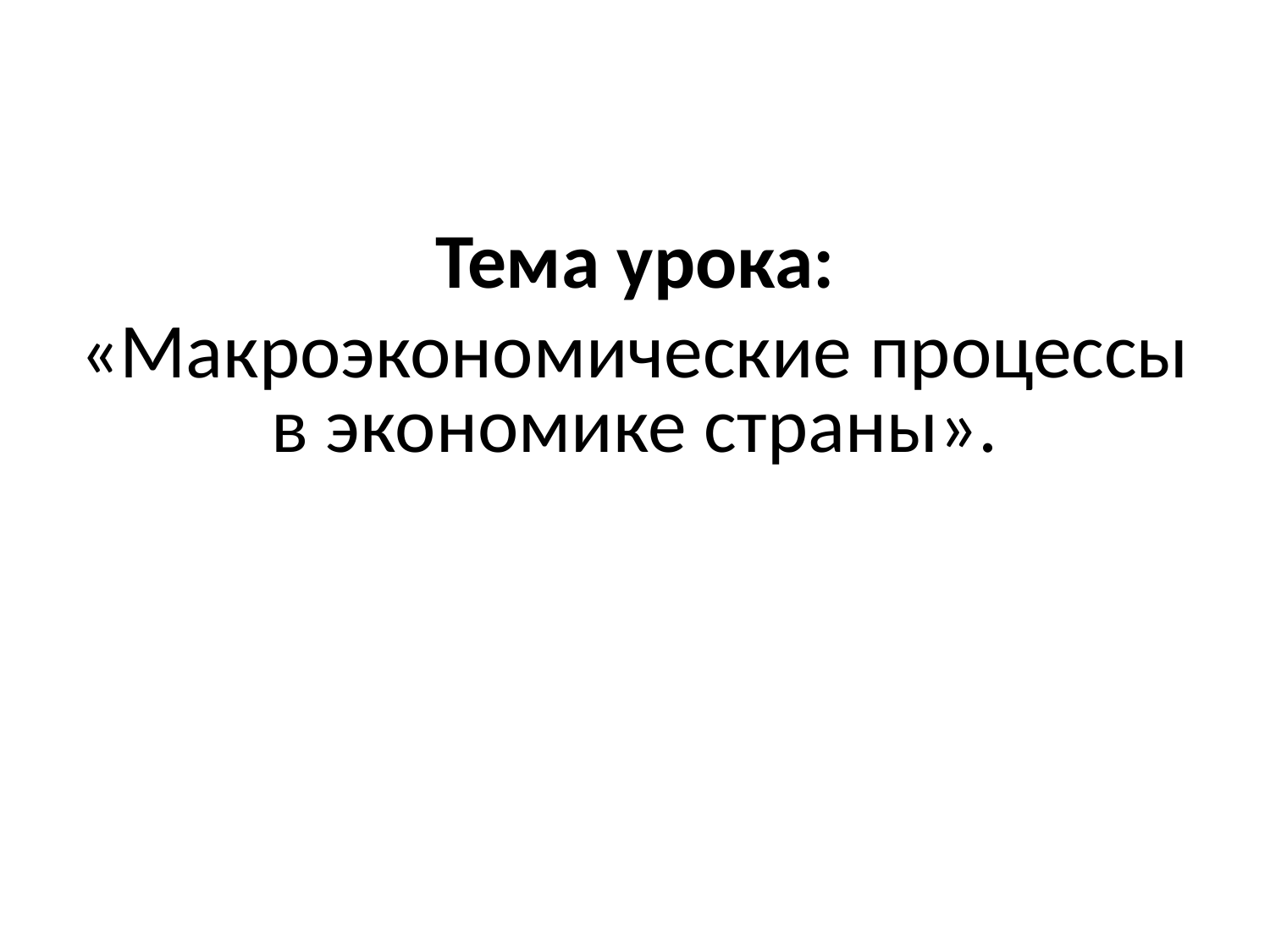

#
Тема урока:
«Макроэкономические процессы в экономике страны».